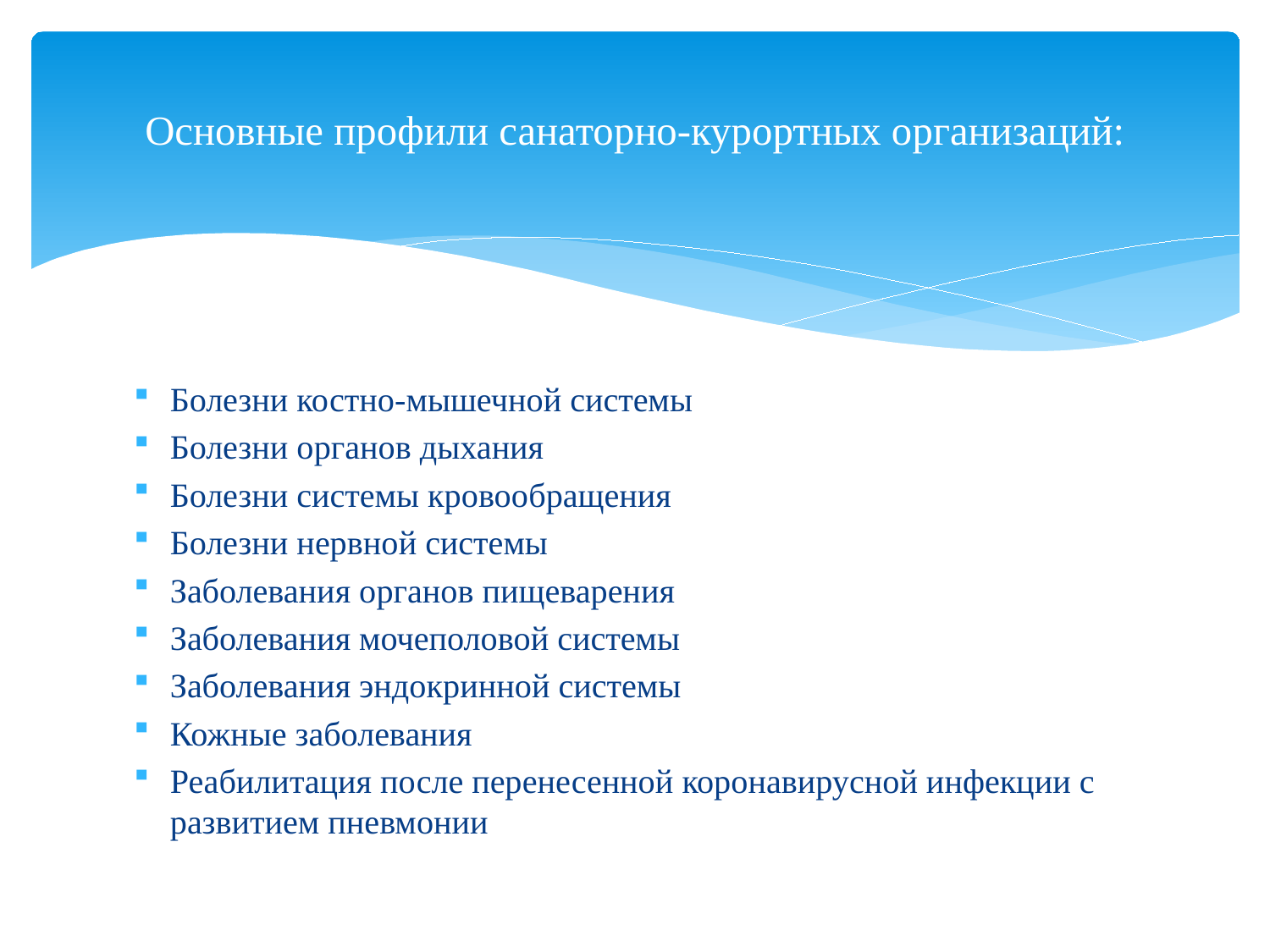

# Основные профили санаторно-курортных организаций:
Болезни костно-мышечной системы
Болезни органов дыхания
Болезни системы кровообращения
Болезни нервной системы
Заболевания органов пищеварения
Заболевания мочеполовой системы
Заболевания эндокринной системы
Кожные заболевания
Реабилитация после перенесенной коронавирусной инфекции с развитием пневмонии